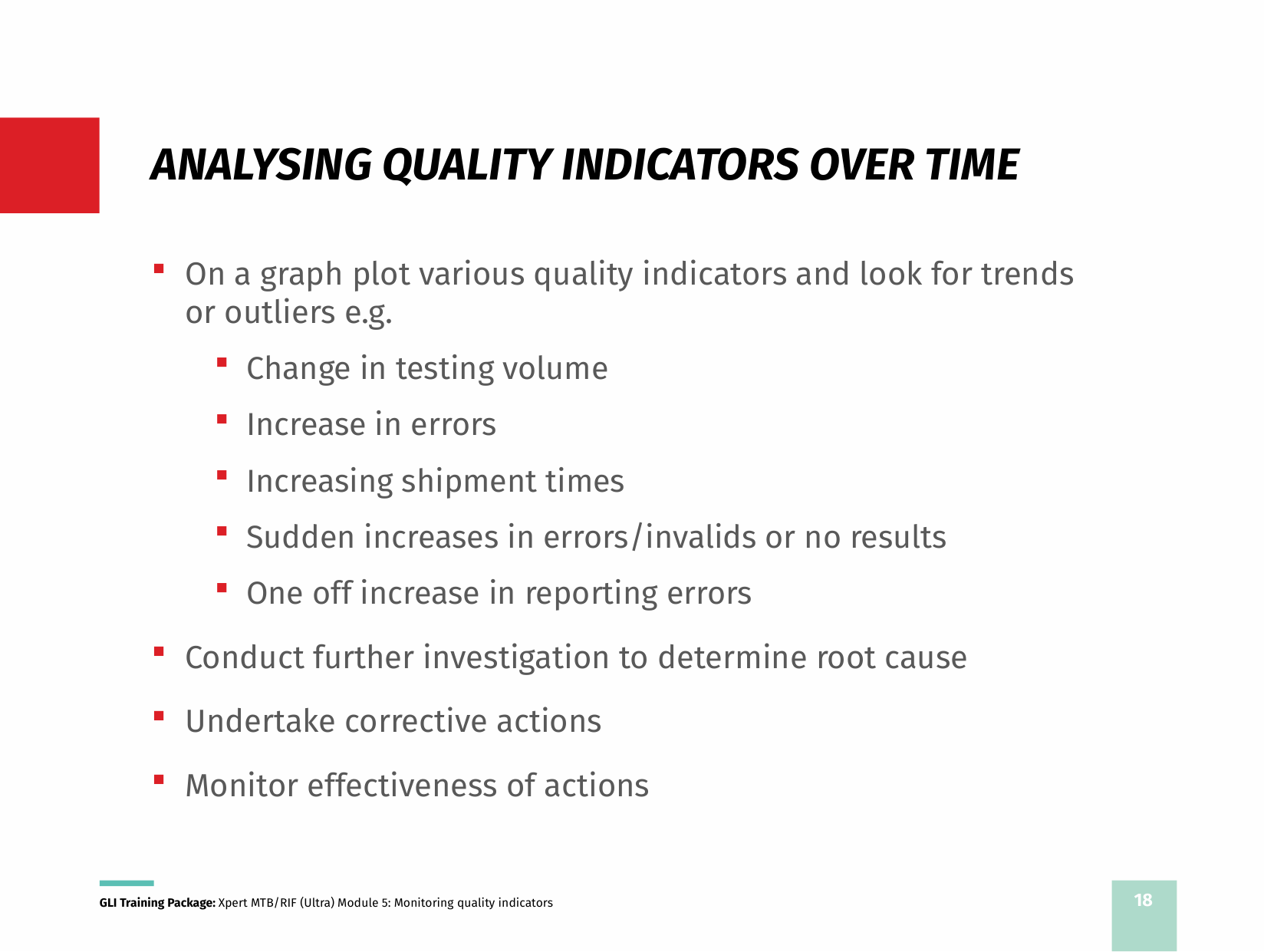

# ANALYSING QUALITY INDICATORS OVER TIME
On a graph plot various quality indicators and look for trends or outliers e.g.
Change in testing volume
Increase in errors
Increasing shipment times
Sudden increases in errors/invalids or no results
One off increase in reporting errors
Conduct further investigation to determine root cause
Undertake corrective actions
Monitor effectiveness of actions